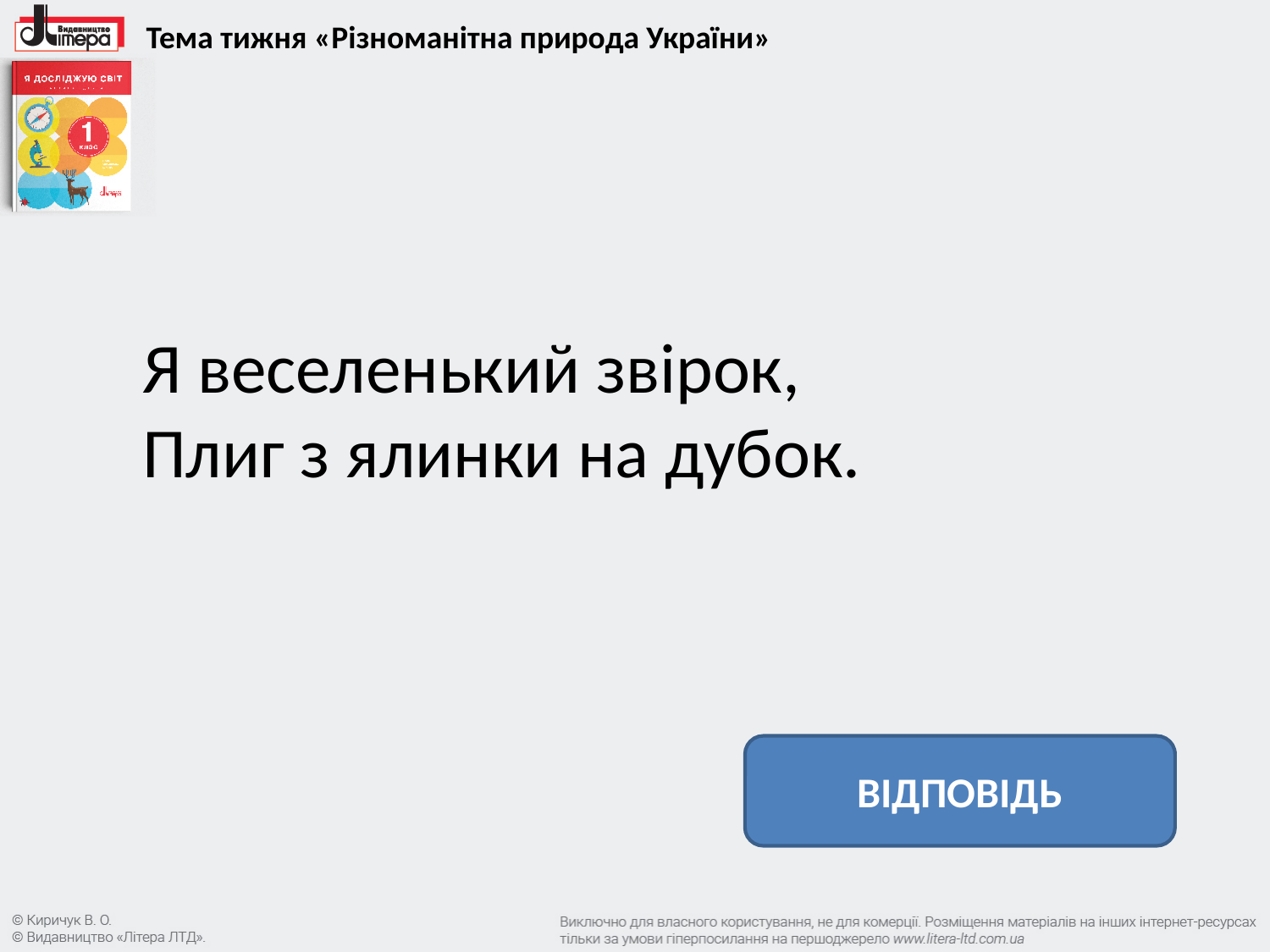

Тема тижня «Різноманітна природа України»
Я веселенький звірок,
Плиг з ялинки на дубок.
ВІДПОВІДЬ